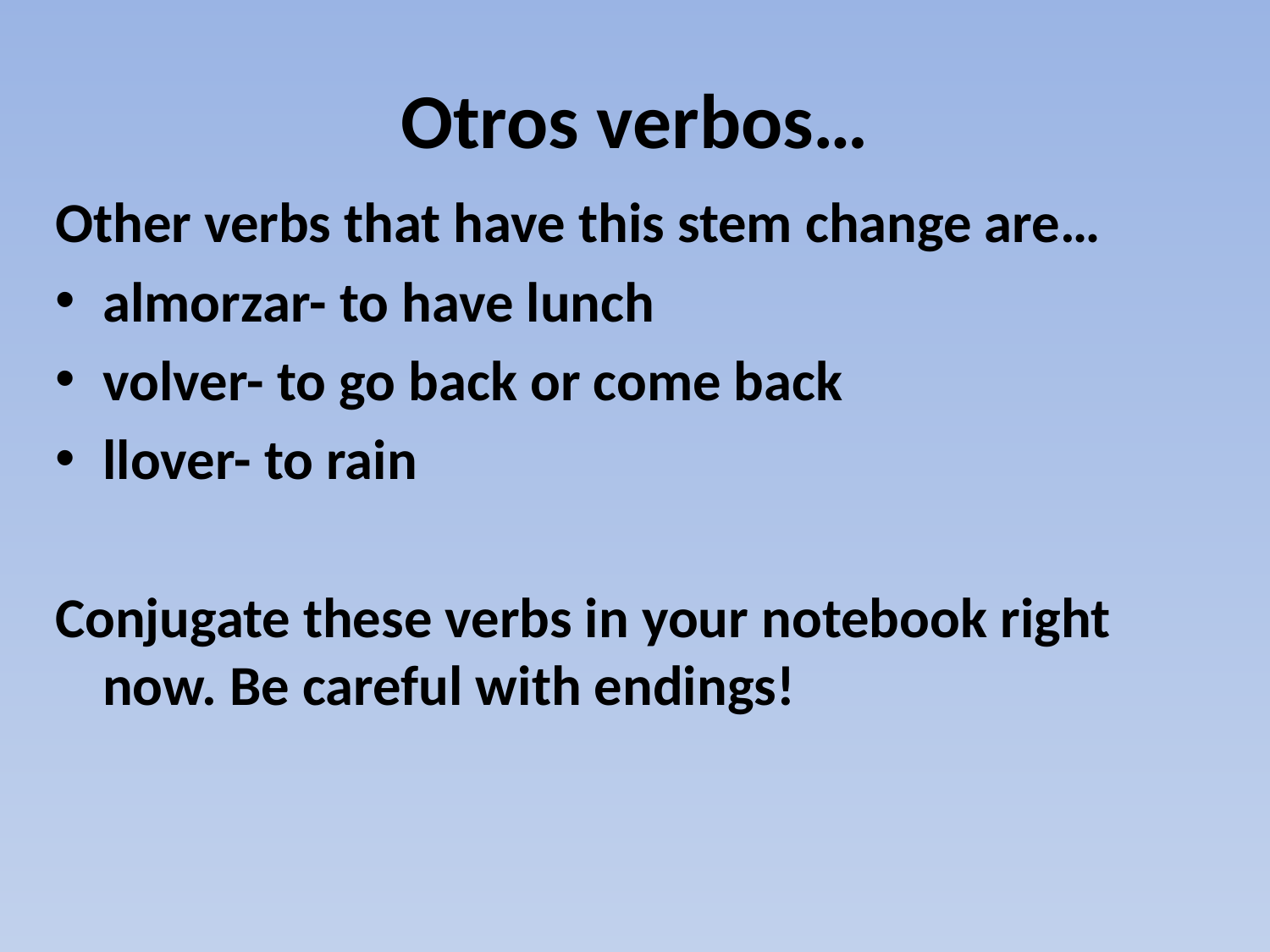

# Otros verbos…
Other verbs that have this stem change are…
almorzar- to have lunch
volver- to go back or come back
llover- to rain

Conjugate these verbs in your notebook right now. Be careful with endings!